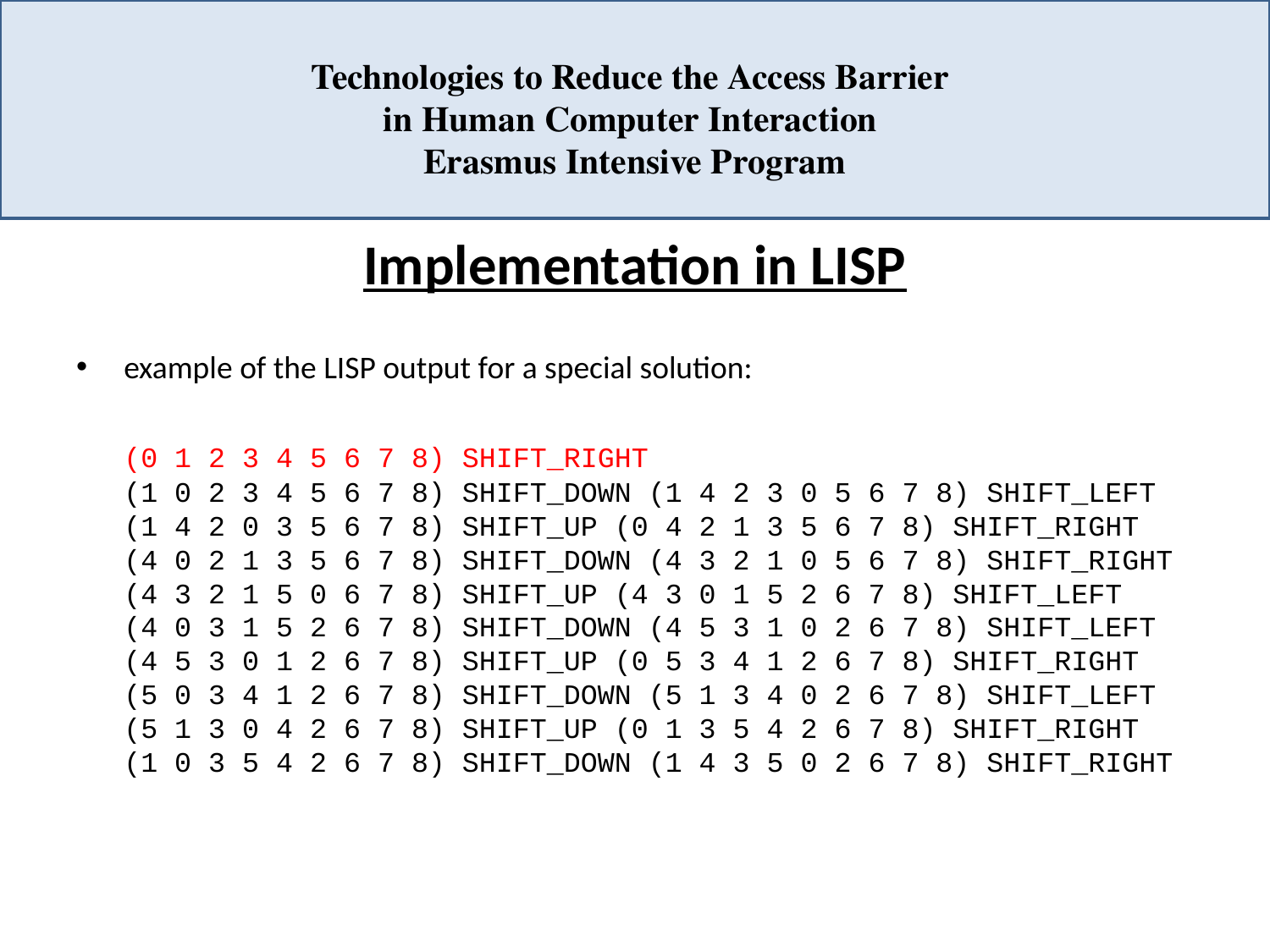

# Technologies to Reduce the Access Barrier in Human Computer Interaction Erasmus Intensive Program
Implementation in LISP

example of the LISP output for a special solution:

	(0 1 2 3 4 5 6 7 8) SHIFT_RIGHT
(1 0 2 3 4 5 6 7 8) SHIFT_DOWN (1 4 2 3 0 5 6 7 8) SHIFT_LEFT
(1 4 2 0 3 5 6 7 8) SHIFT_UP (0 4 2 1 3 5 6 7 8) SHIFT_RIGHT
(4 0 2 1 3 5 6 7 8) SHIFT_DOWN (4 3 2 1 0 5 6 7 8) SHIFT_RIGHT
(4 3 2 1 5 0 6 7 8) SHIFT_UP (4 3 0 1 5 2 6 7 8) SHIFT_LEFT
(4 0 3 1 5 2 6 7 8) SHIFT_DOWN (4 5 3 1 0 2 6 7 8) SHIFT_LEFT
(4 5 3 0 1 2 6 7 8) SHIFT_UP (0 5 3 4 1 2 6 7 8) SHIFT_RIGHT
(5 0 3 4 1 2 6 7 8) SHIFT_DOWN (5 1 3 4 0 2 6 7 8) SHIFT_LEFT
(5 1 3 0 4 2 6 7 8) SHIFT_UP (0 1 3 5 4 2 6 7 8) SHIFT_RIGHT
(1 0 3 5 4 2 6 7 8) SHIFT_DOWN (1 4 3 5 0 2 6 7 8) SHIFT_RIGHT